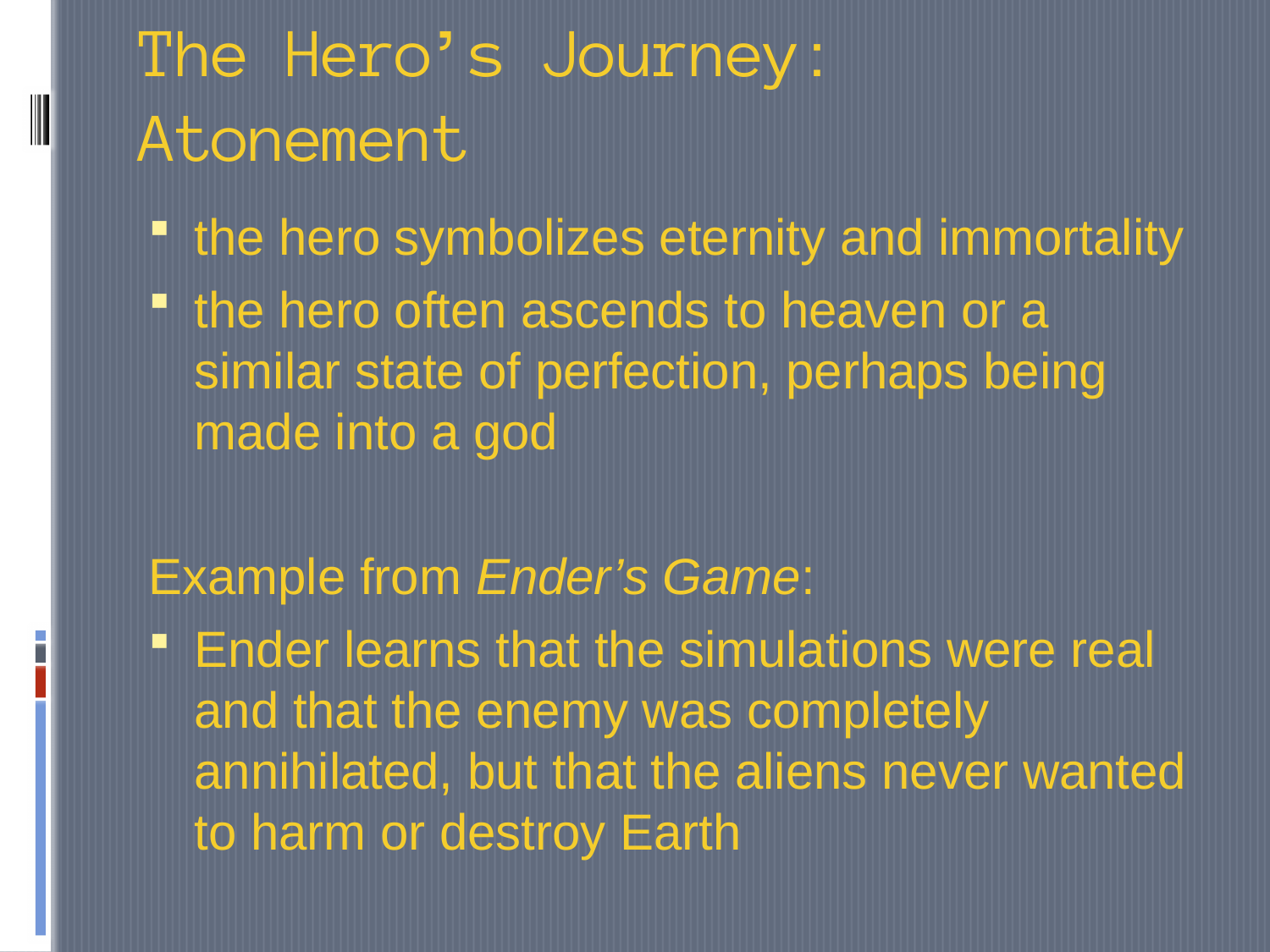

# The Hero’s Journey: Atonement
the hero symbolizes eternity and immortality
the hero often ascends to heaven or a similar state of perfection, perhaps being made into a god

Example from Ender’s Game:
Ender learns that the simulations were real and that the enemy was completely annihilated, but that the aliens never wanted to harm or destroy Earth